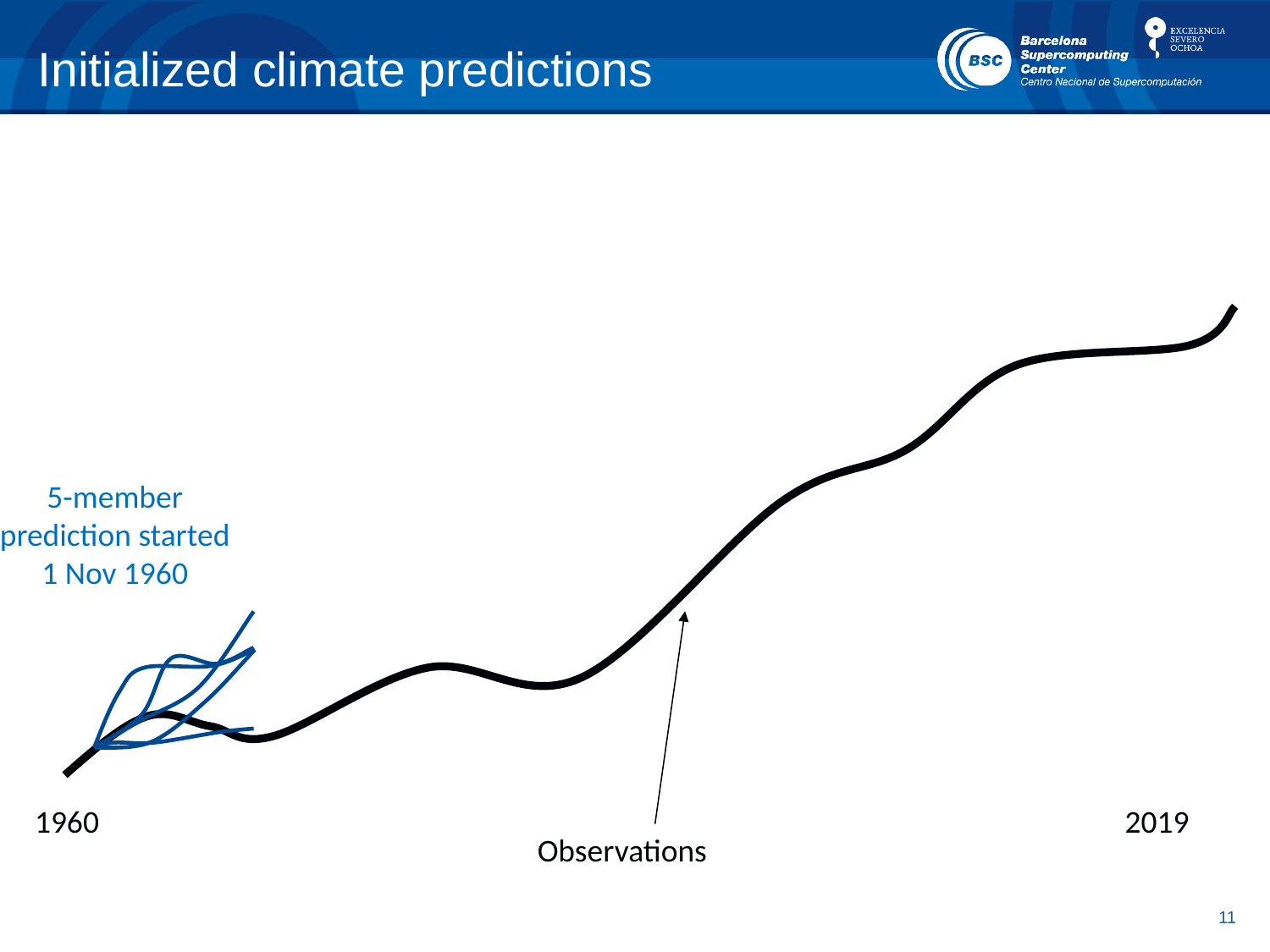

Initialized climate predictions

5-member prediction started 1 Nov 1960

 1960
 2019
Observations